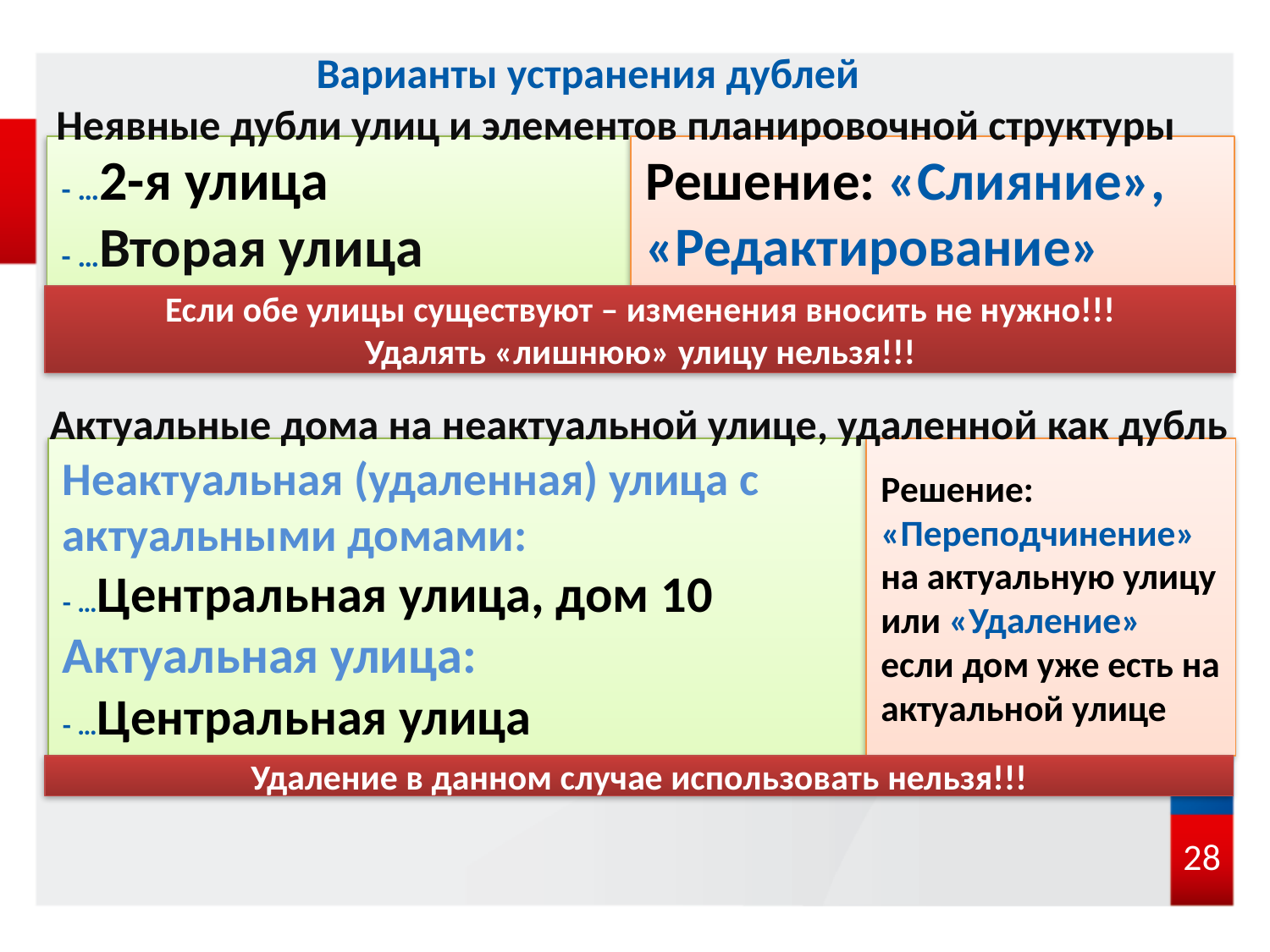

# Варианты устранения дублей
Неявные дубли улиц и элементов планировочной структуры
- …2-я улица
- …Вторая улица
Решение: «Слияние», «Редактирование»
Если обе улицы существуют – изменения вносить не нужно!!!
Удалять «лишнюю» улицу нельзя!!!
Актуальные дома на неактуальной улице, удаленной как дубль
Неактуальная (удаленная) улица с актуальными домами:
- …Центральная улица, дом 10
Актуальная улица:
- …Центральная улица
Решение:
«Переподчинение» на актуальную улицу или «Удаление» если дом уже есть на актуальной улице
Удаление в данном случае использовать нельзя!!!
28